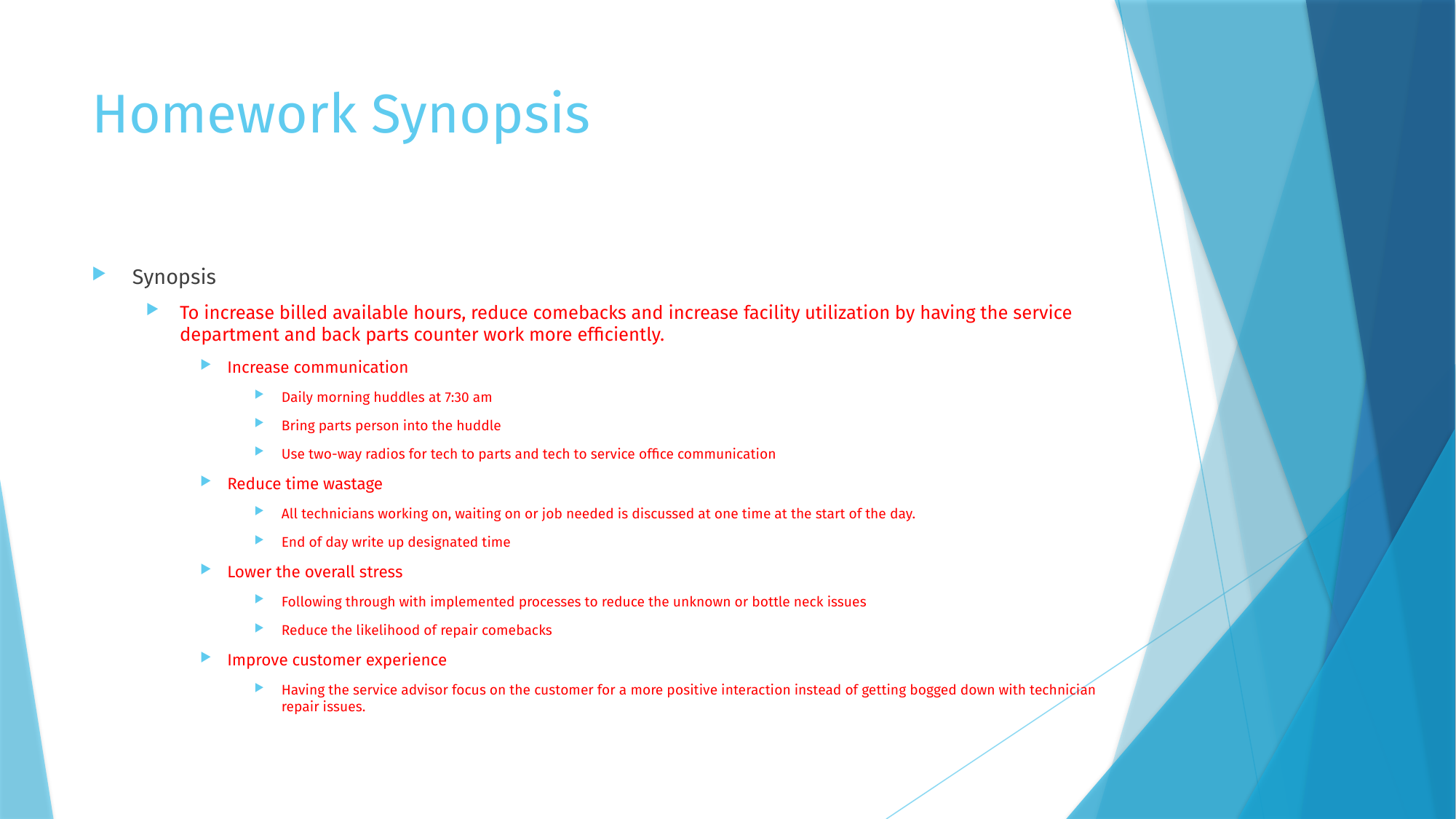

# Homework Synopsis
Synopsis
To increase billed available hours, reduce comebacks and increase facility utilization by having the service department and back parts counter work more efficiently.
Increase communication
Daily morning huddles at 7:30 am
Bring parts person into the huddle
Use two-way radios for tech to parts and tech to service office communication
Reduce time wastage
All technicians working on, waiting on or job needed is discussed at one time at the start of the day.
End of day write up designated time
Lower the overall stress
Following through with implemented processes to reduce the unknown or bottle neck issues
Reduce the likelihood of repair comebacks
Improve customer experience
Having the service advisor focus on the customer for a more positive interaction instead of getting bogged down with technician repair issues.